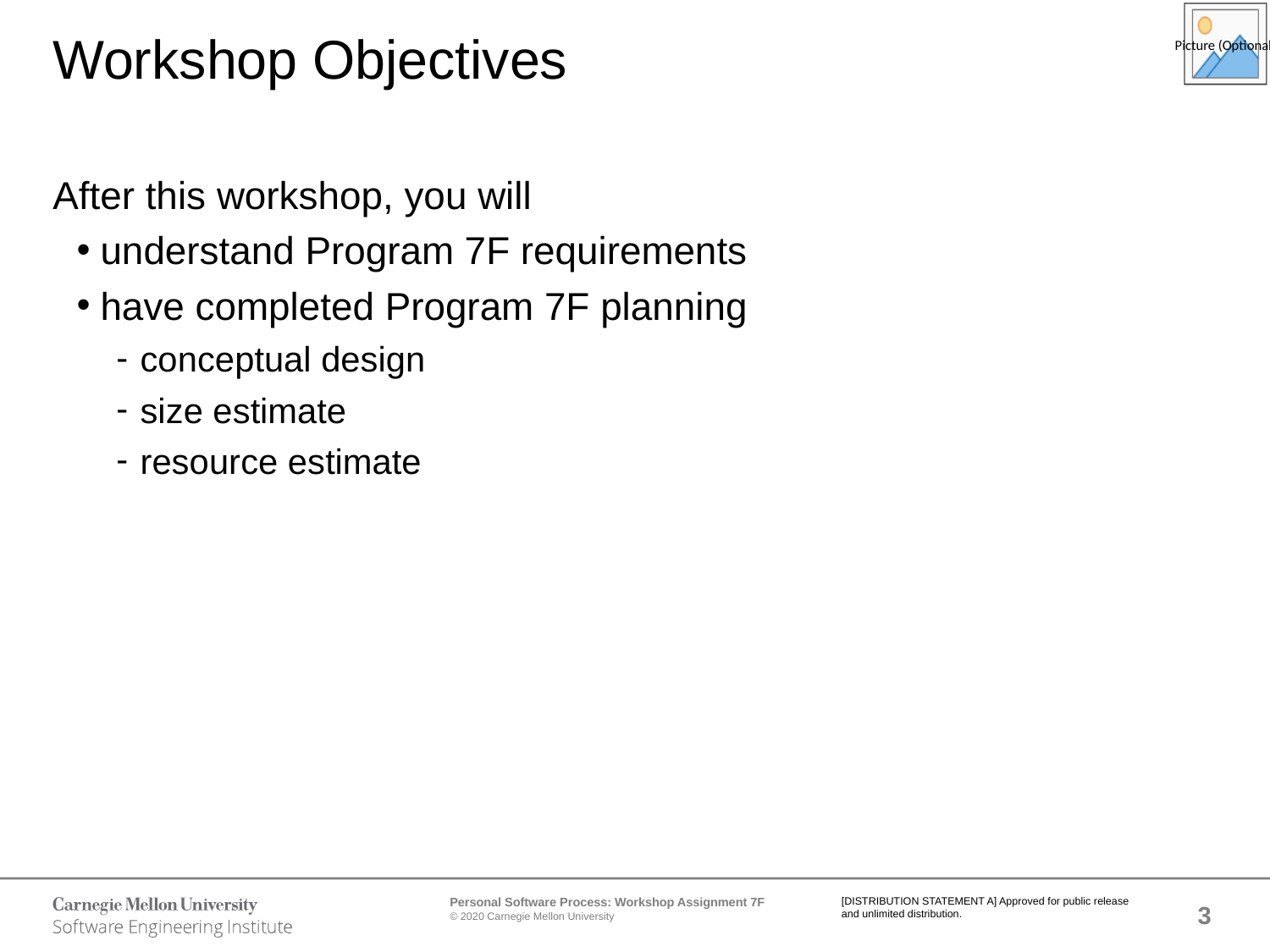

# Workshop Objectives
After this workshop, you will
understand Program 7F requirements
have completed Program 7F planning
conceptual design
size estimate
resource estimate